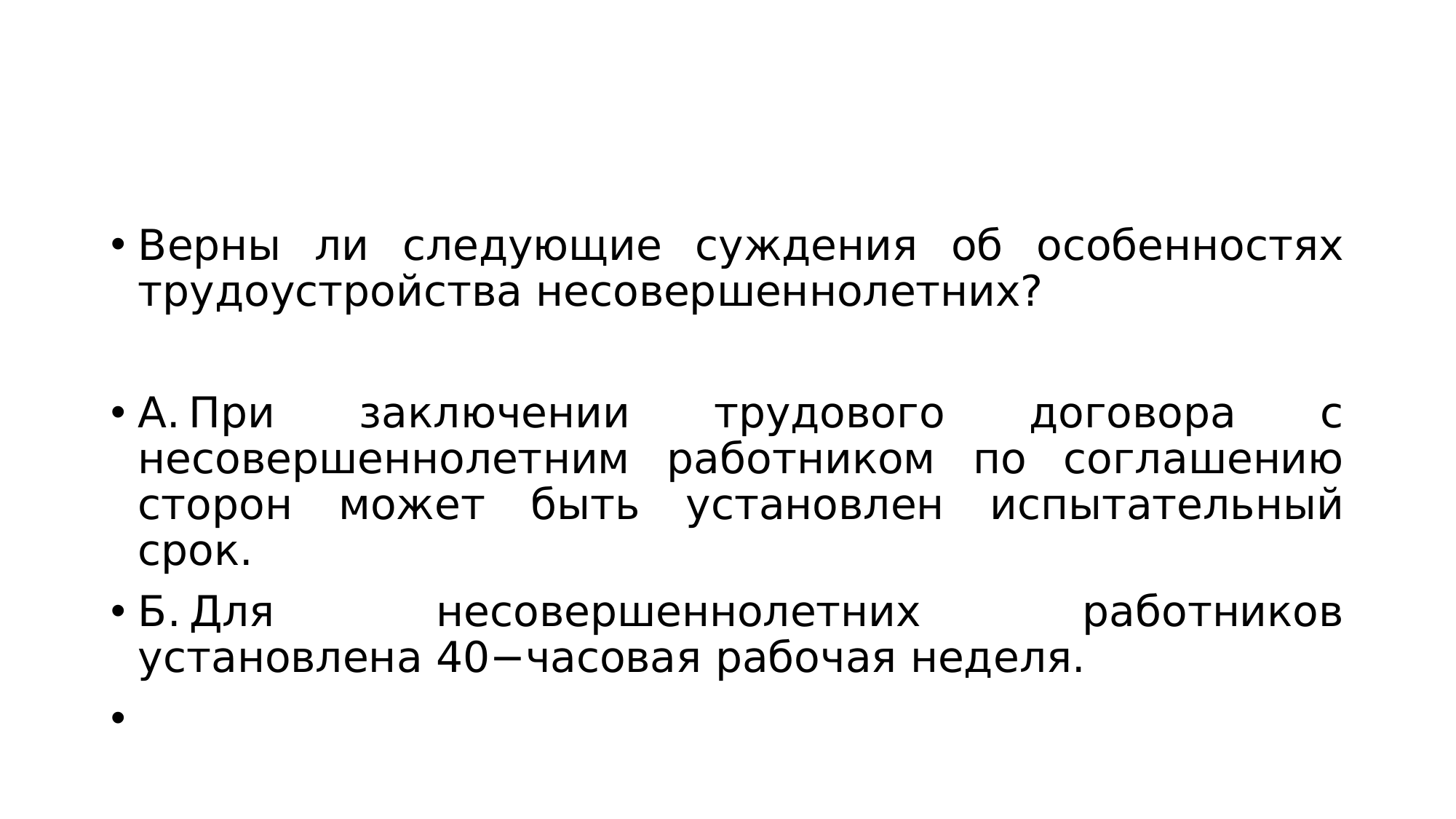

#
Верны ли следующие суждения об особенностях трудоустройства несовершеннолетних?

А. При заключении трудового договора с несовершеннолетним работником по соглашению сторон может быть установлен испытательный срок.
Б. Для несовершеннолетних работников установлена 40−часовая рабочая неделя.